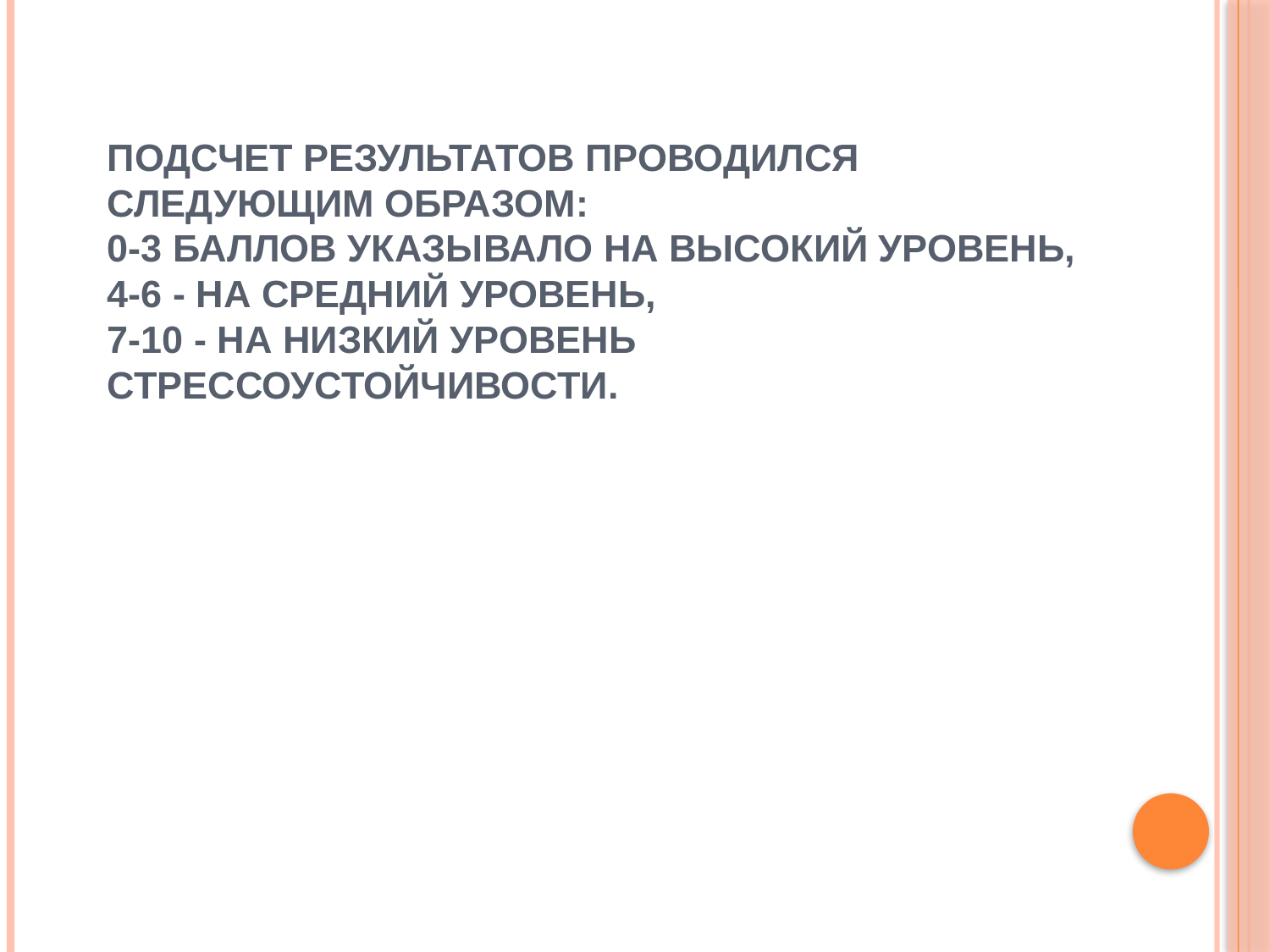

# Подсчет результатов проводился следующим образом: 0-3 баллов указывало на высокий уровень, 4-6 - на средний уровень, 7-10 - на низкий уровень стрессоустойчивости.